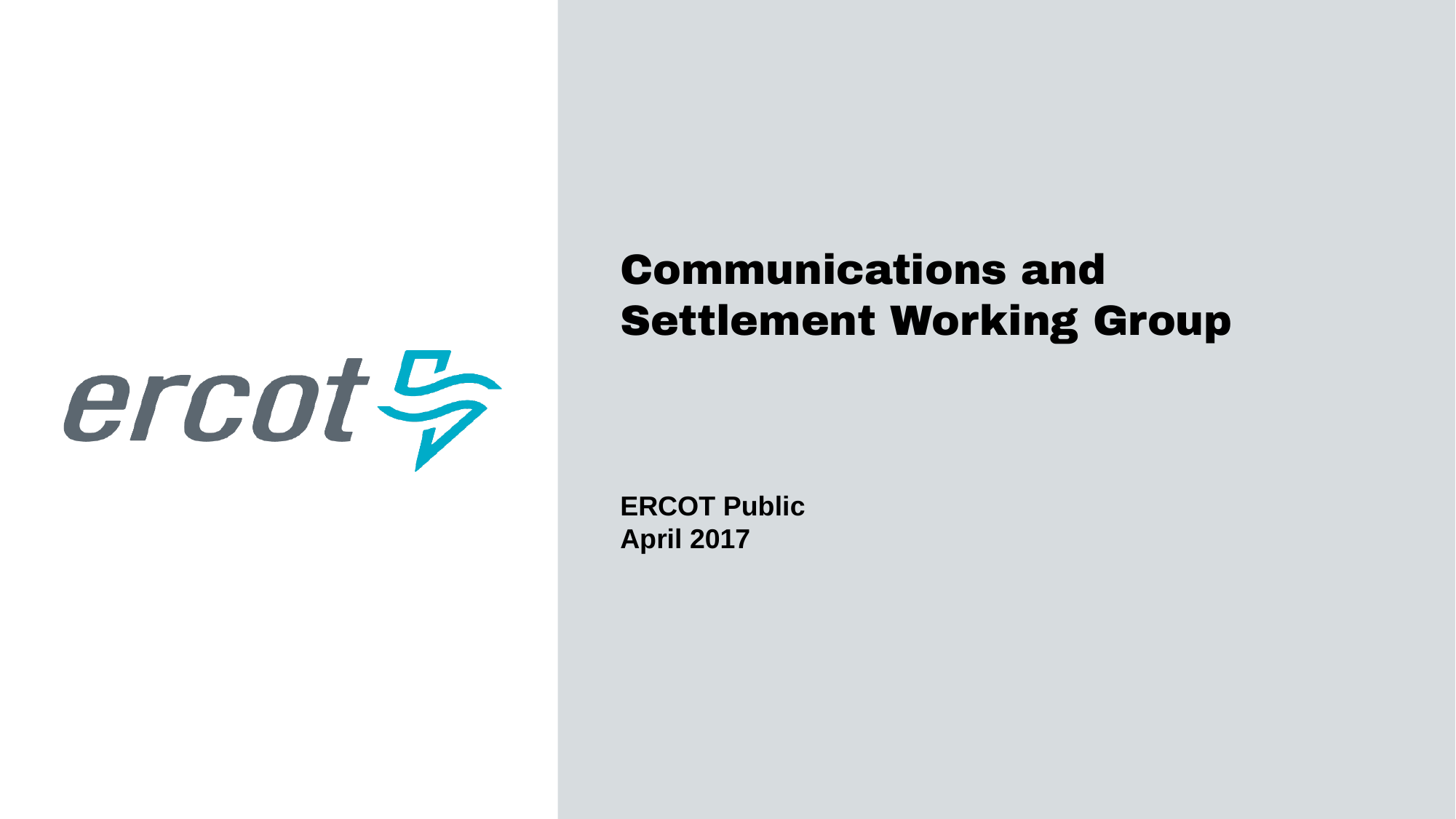

Communications and Settlement Working Group

ERCOT Public
April 2017